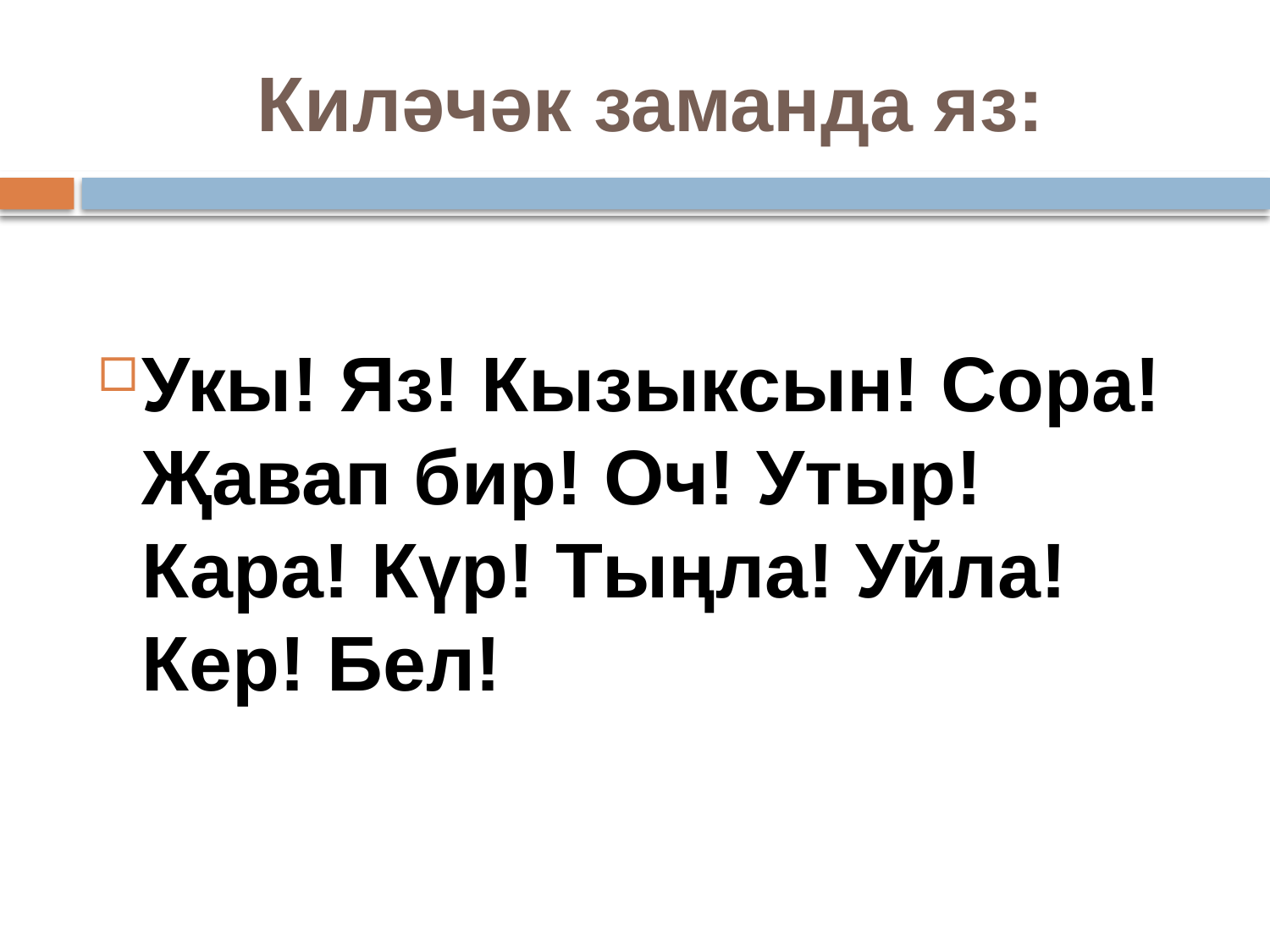

# Киләчәк заманда яз:

Укы! Яз! Кызыксын! Сора! Җавап бир! Оч! Утыр! Кара! Күр! Тыңла! Уйла! Кер! Бел!